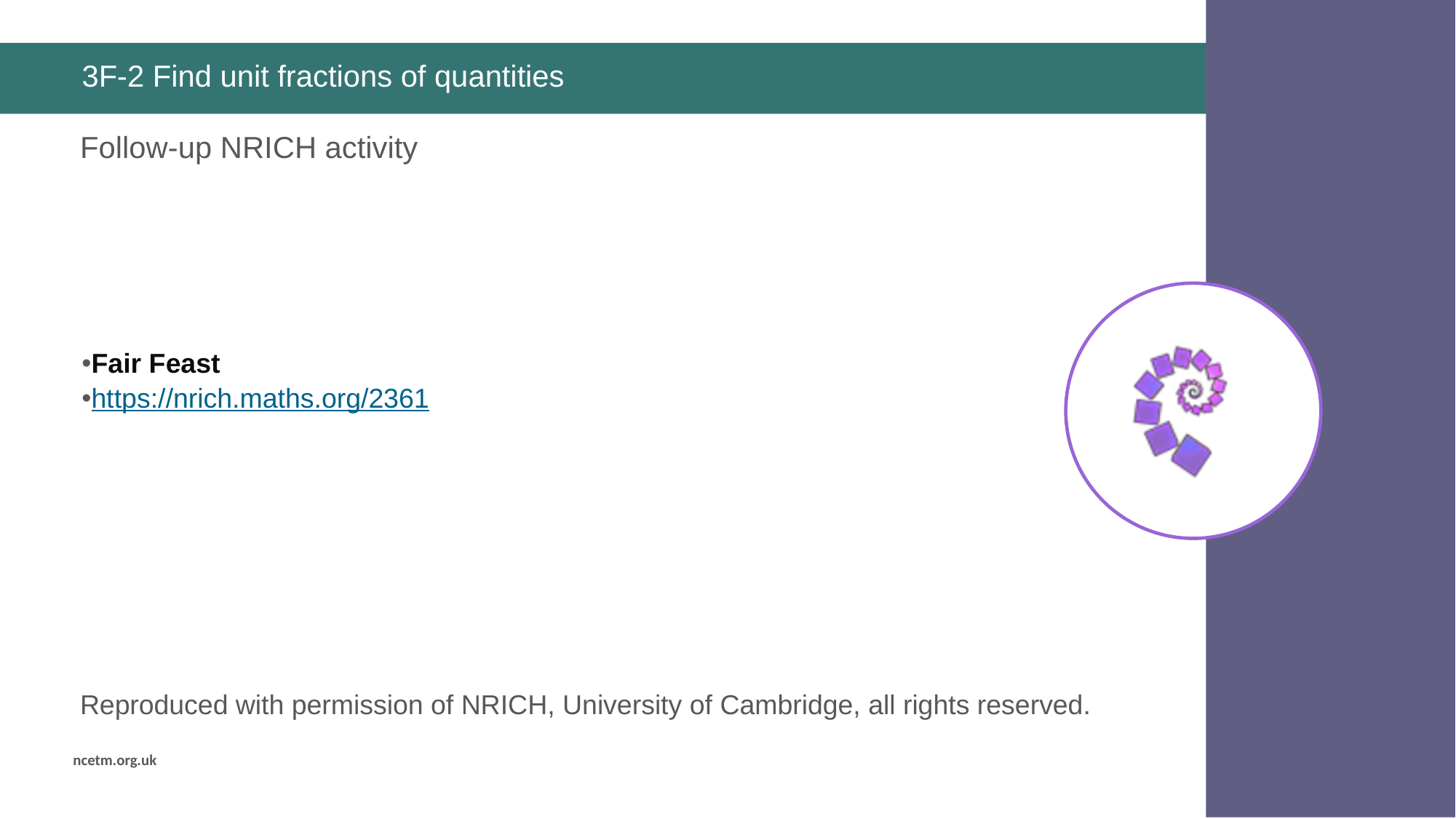

# 3F-2 Find unit fractions of quantities

Fair Feast
https://nrich.maths.org/2361